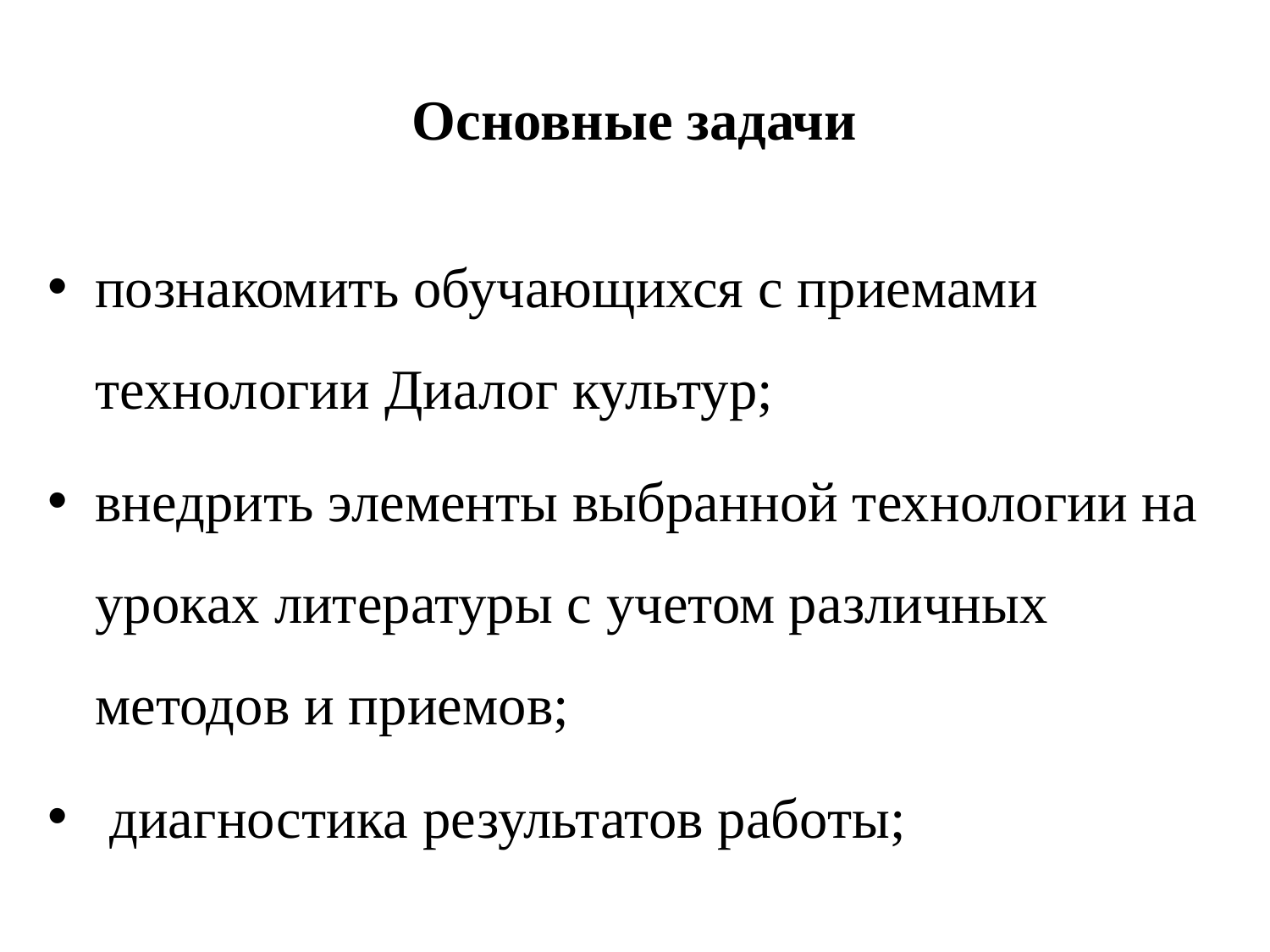

# Основные задачи
познакомить обучающихся с приемами технологии Диалог культур;
внедрить элементы выбранной технологии на уроках литературы с учетом различных методов и приемов;
 диагностика результатов работы;